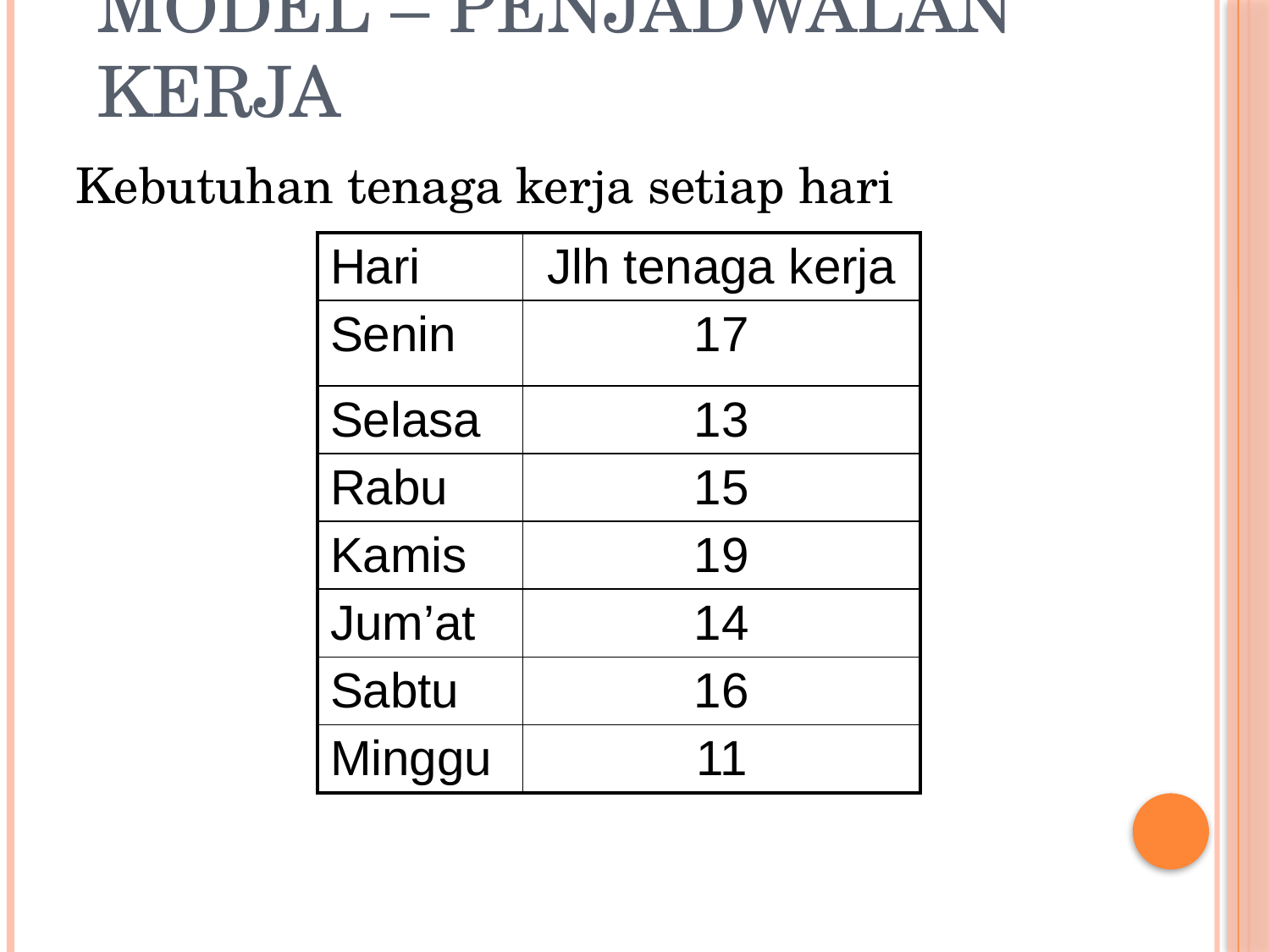

# Model – Penjadwalan Kerja
Kebutuhan tenaga kerja setiap hari
| Hari | Jlh tenaga kerja |
| --- | --- |
| Senin | 17 |
| Selasa | 13 |
| Rabu | 15 |
| Kamis | 19 |
| Jum’at | 14 |
| Sabtu | 16 |
| Minggu | 11 |